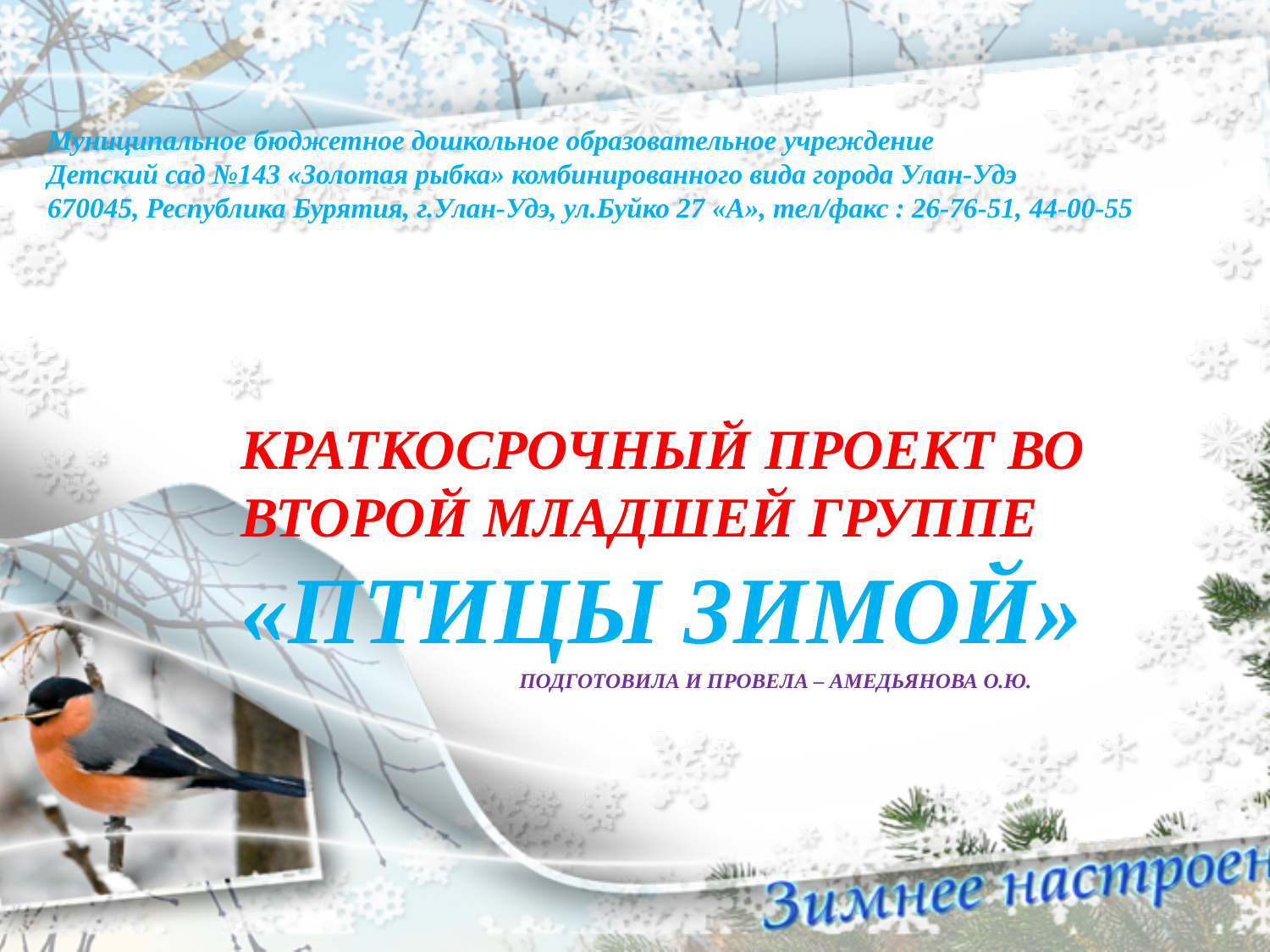

Муниципальное бюджетное дошкольное образовательное учреждение
Детский сад №143 «Золотая рыбка» комбинированного вида города Улан-Удэ
670045, Республика Бурятия, г.Улан-Удэ, ул.Буйко 27 «А», тел/факс : 26-76-51, 44-00-55
КРАТКОСРОЧНЫЙ ПРОЕКТ ВО ВТОРОЙ МЛАДШЕЙ ГРУППЕ «ПТИЦЫ ЗИМОЙ»
                                       Подготовила и провела – Амедьянова О.Ю.